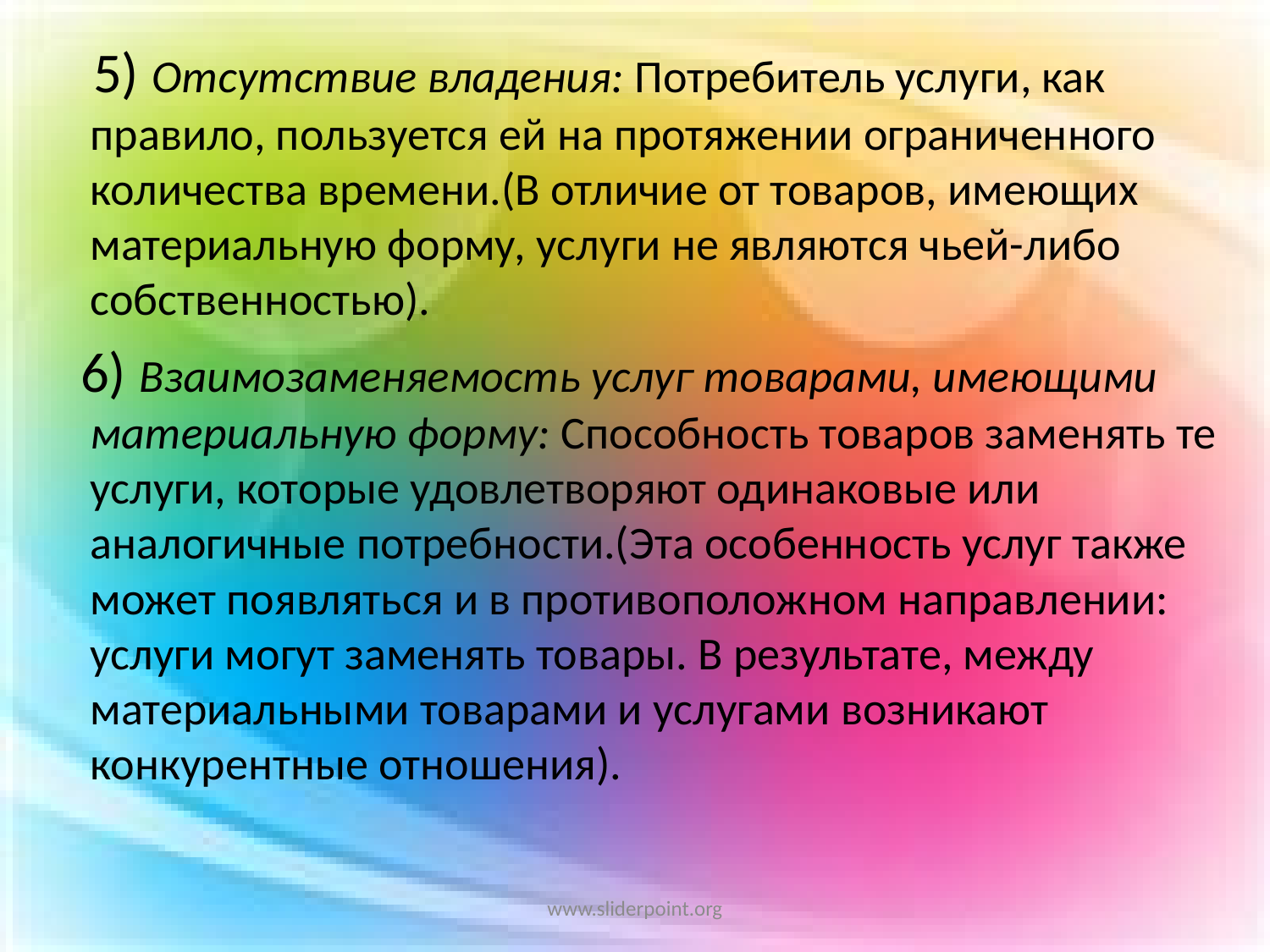

5) Отсутствие владения: Потребитель услуги, как правило, пользуется ей на протяжении ограниченного количества времени.(В отличие от товаров, имеющих материальную форму, услуги не являются чьей-либо собственностью).
   6) Взаимозаменяемость услуг товарами, имеющими материальную форму: Способность товаров заменять те услуги, которые удовлетворяют одинаковые или аналогичные потребности.(Эта особенность услуг также может появляться и в противоположном направлении: услуги могут заменять товары. В результате, между материальными товарами и услугами возникают конкурентные отношения).

www.sliderpoint.org